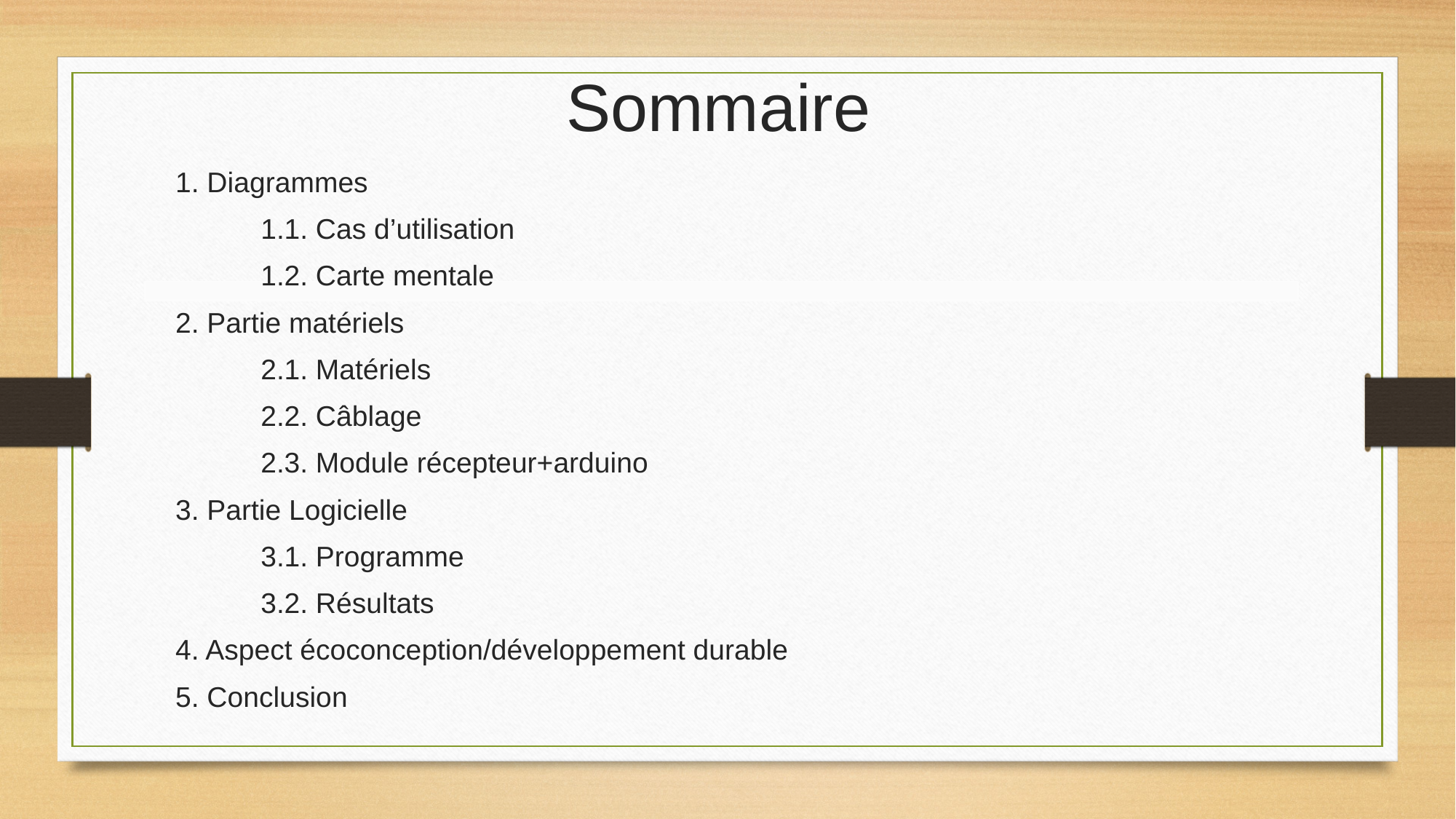

# Sommaire
1. Diagrammes
	1.1. Cas d’utilisation
	1.2. Carte mentale
2. Partie matériels
	2.1. Matériels
	2.2. Câblage
	2.3. Module récepteur+arduino
3. Partie Logicielle
	3.1. Programme
	3.2. Résultats
4. Aspect écoconception/développement durable
5. Conclusion